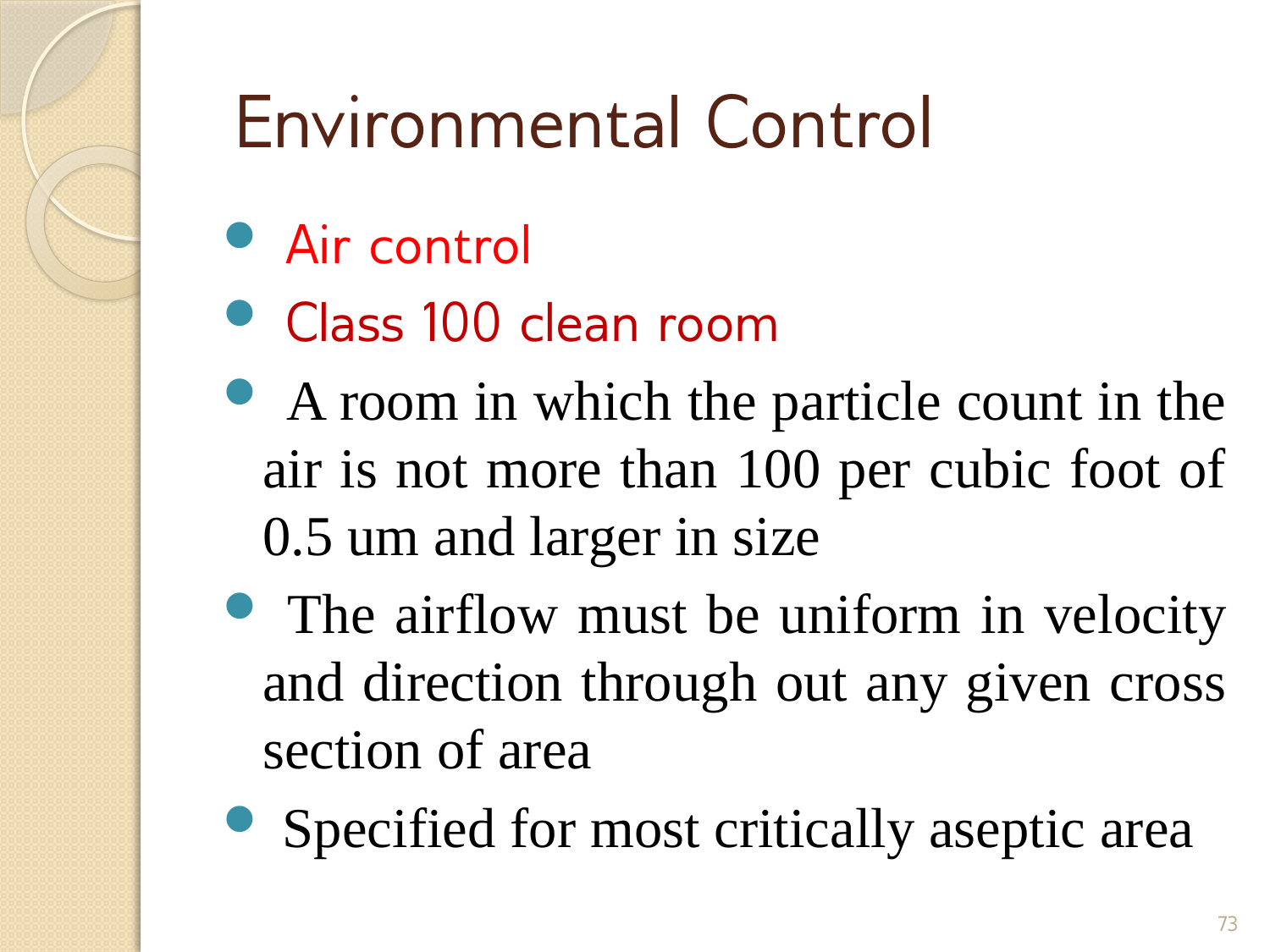

# Environmental Control
 Air control
 Class 100 clean room
 A room in which the particle count in the air is not more than 100 per cubic foot of 0.5 um and larger in size
 The airflow must be uniform in velocity and direction through out any given cross section of area
 Specified for most critically aseptic area
73